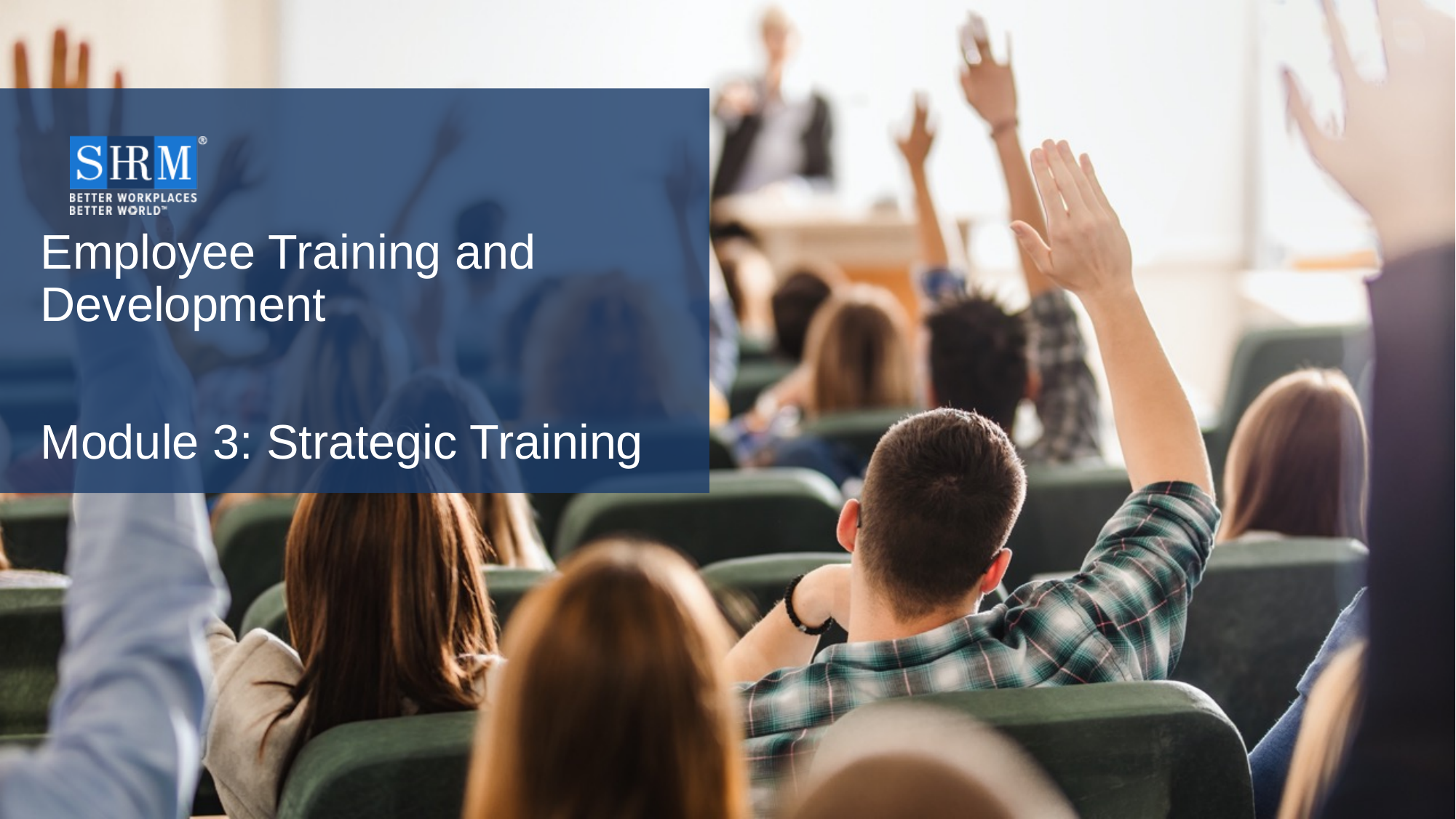

# Employee Training and Development Module 3: Strategic Training